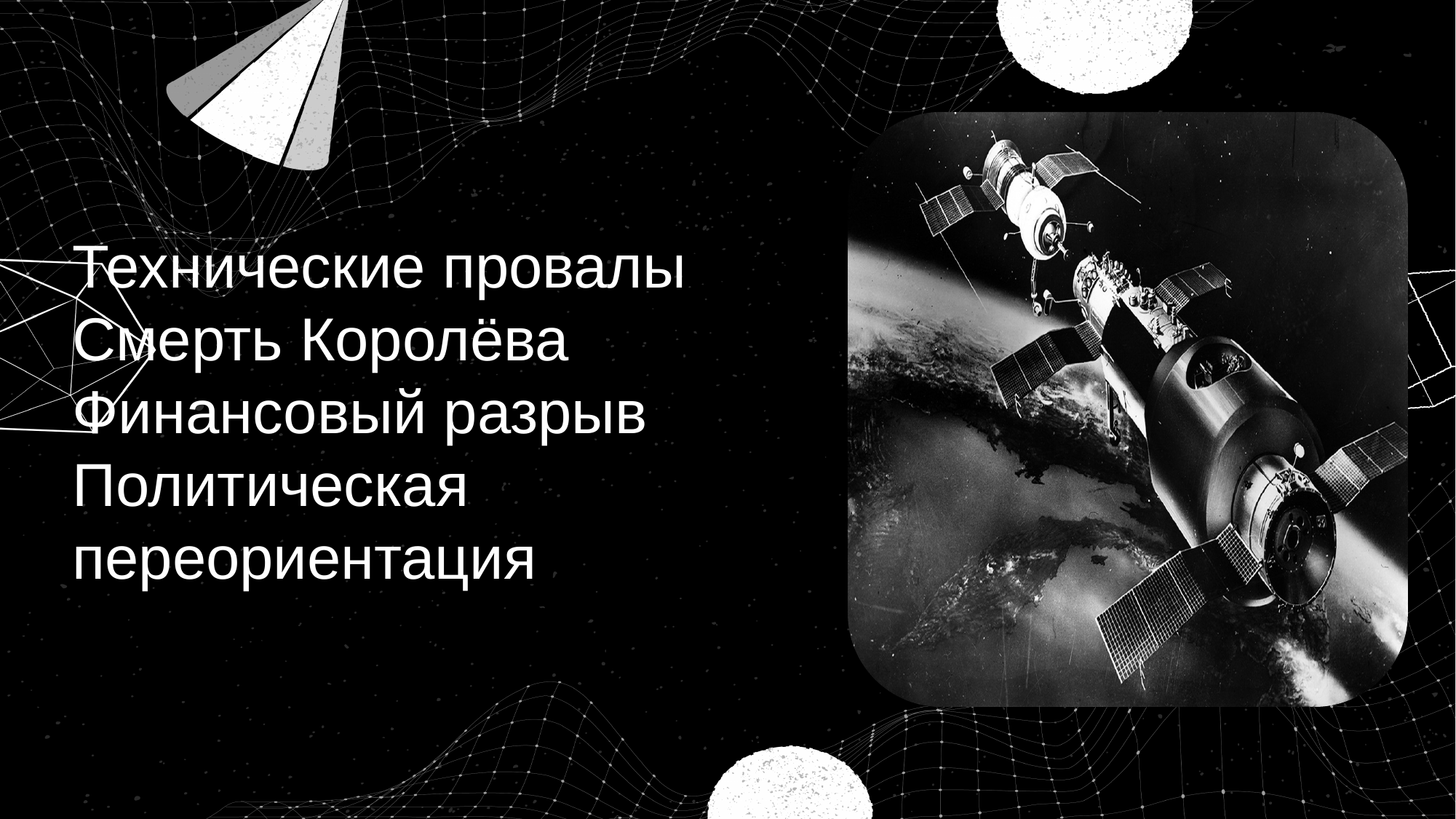

Технические провалы Смерть Королёва Финансовый разрыв Политическая переориентация